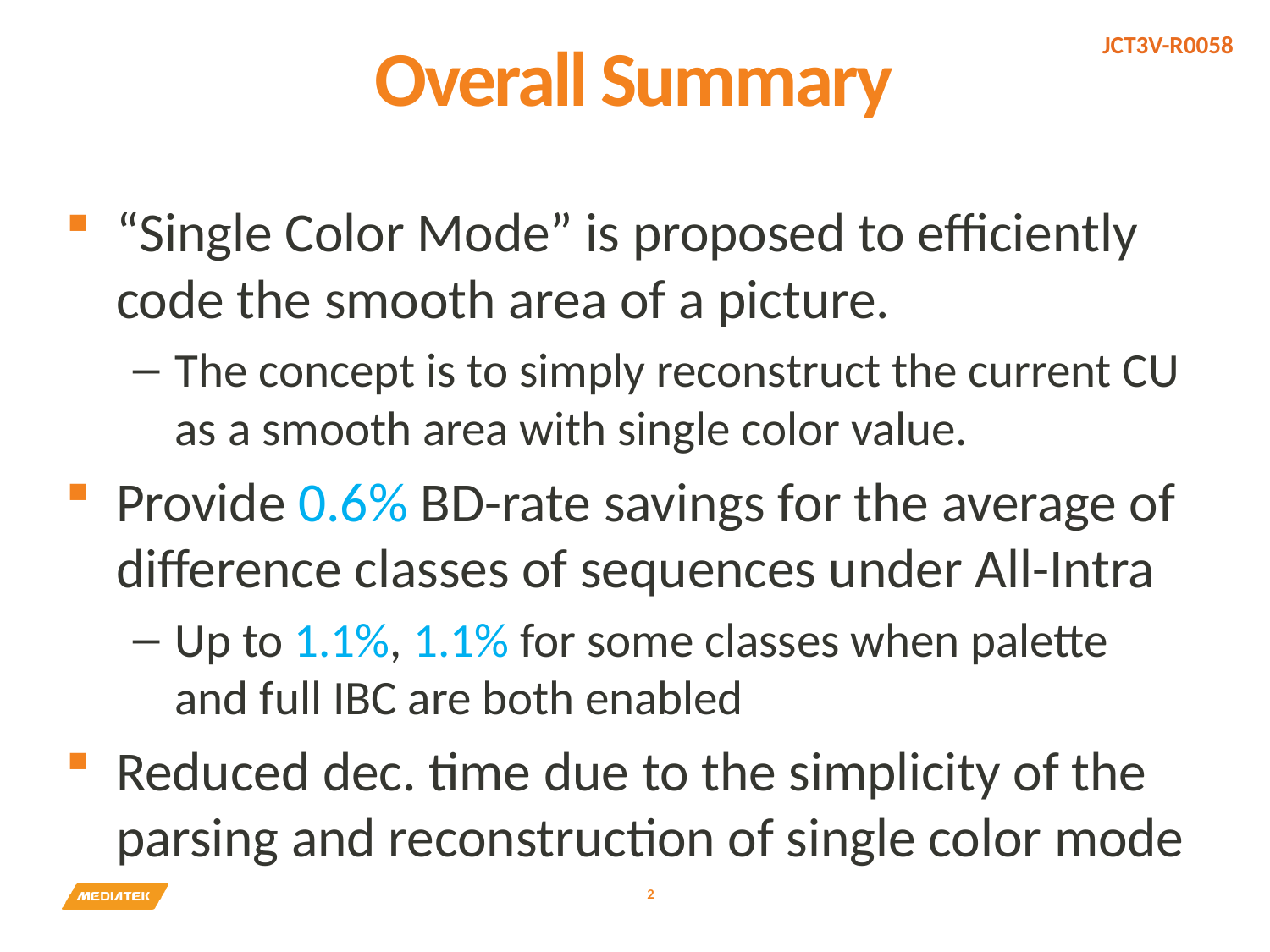

# Overall Summary
“Single Color Mode” is proposed to efficiently code the smooth area of a picture.
The concept is to simply reconstruct the current CU as a smooth area with single color value.
Provide 0.6% BD-rate savings for the average of difference classes of sequences under All-Intra
Up to 1.1%, 1.1% for some classes when palette and full IBC are both enabled
Reduced dec. time due to the simplicity of the parsing and reconstruction of single color mode
2